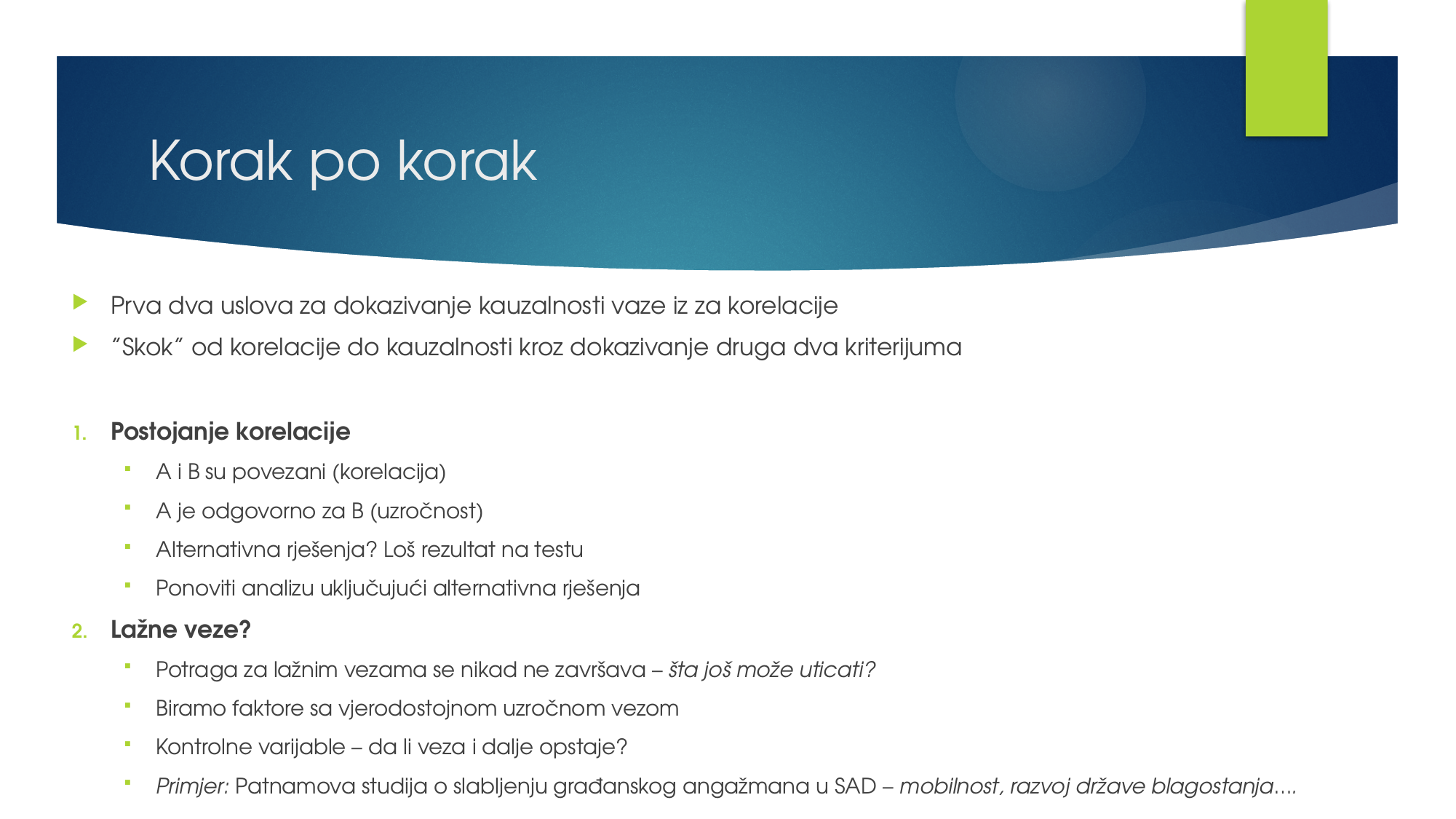

# Korak po korak
Prva dva uslova za dokazivanje kauzalnosti vaze iz za korelacije
”Skok” od korelacije do kauzalnosti kroz dokazivanje druga dva kriterijuma

Postojanje korelacije
A i B su povezani (korelacija)
A je odgovorno za B (uzročnost)
Alternativna rješenja? Loš rezultat na testu
Ponoviti analizu uključujući alternativna rješenja
Lažne veze?
Potraga za lažnim vezama se nikad ne završava – šta još može uticati?
Biramo faktore sa vjerodostojnom uzročnom vezom
Kontrolne varijable – da li veza i dalje opstaje?
Primjer: Patnamova studija o slabljenju građanskog angažmana u SAD – mobilnost, razvoj države blagostanja….